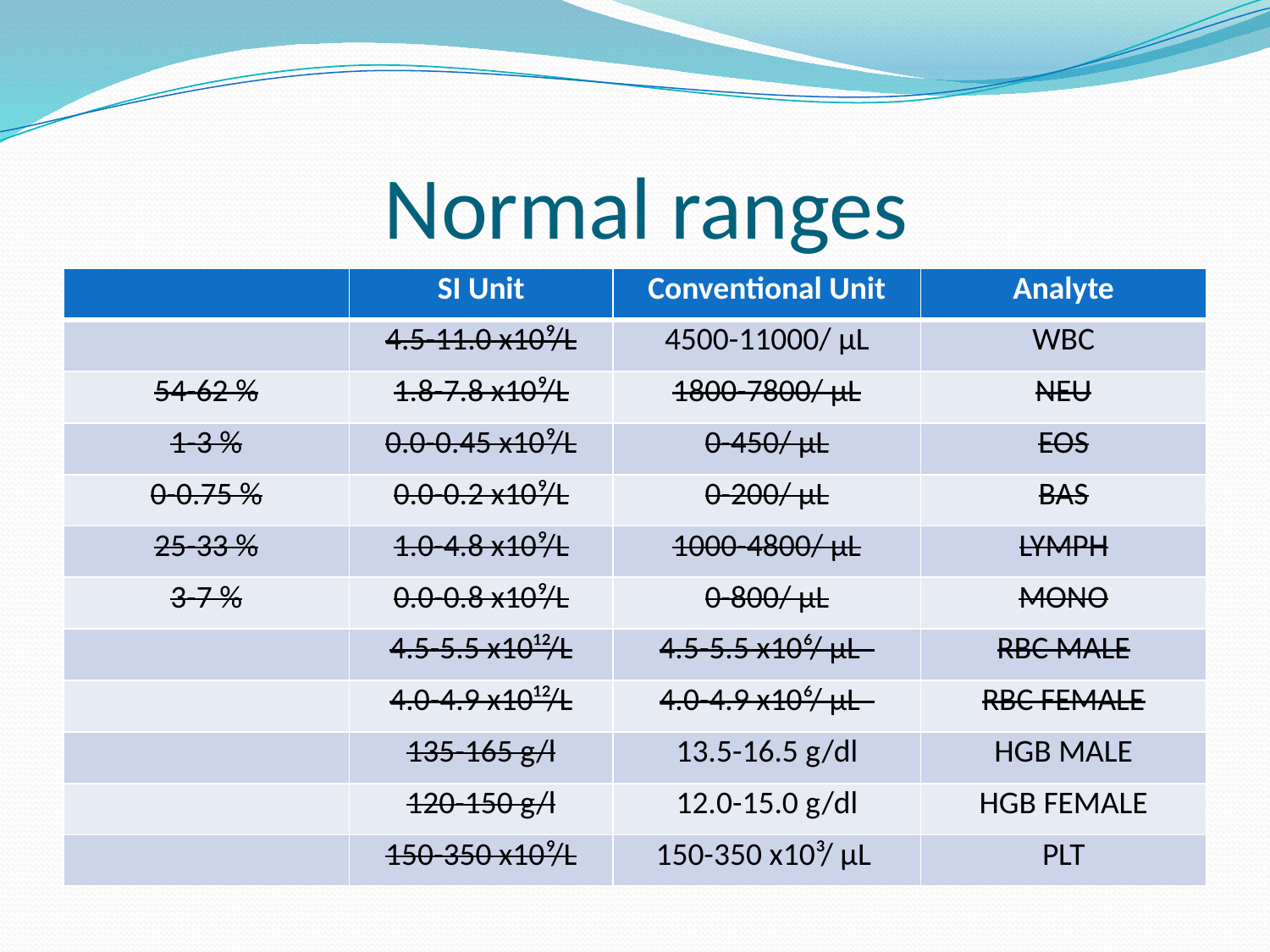

# Normal ranges
|  | SI Unit | Conventional Unit | Analyte |
| --- | --- | --- | --- |
|  | 4.5-11.0 x10⁹/L | 4500-11000/ µL | WBC |
| 54-62 % | 1.8-7.8 x10⁹/L | 1800-7800/ µL | NEU |
| 1-3 % | 0.0-0.45 x10⁹/L | 0-450/ µL | EOS |
| 0-0.75 % | 0.0-0.2 x10⁹/L | 0-200/ µL | BAS |
| 25-33 % | 1.0-4.8 x10⁹/L | 1000-4800/ µL | LYMPH |
| 3-7 % | 0.0-0.8 x10⁹/L | 0-800/ µL | MONO |
|  | 4.5-5.5 x10¹²/L | 4.5-5.5 x10⁶/ µL | RBC MALE |
|  | 4.0-4.9 x10¹²/L | 4.0-4.9 x10⁶/ µL | RBC FEMALE |
|  | 135-165 g/l | 13.5-16.5 g/dl | HGB MALE |
|  | 120-150 g/l | 12.0-15.0 g/dl | HGB FEMALE |
|  | 150-350 x10⁹/L | 150-350 x10³/ µL | PLT |